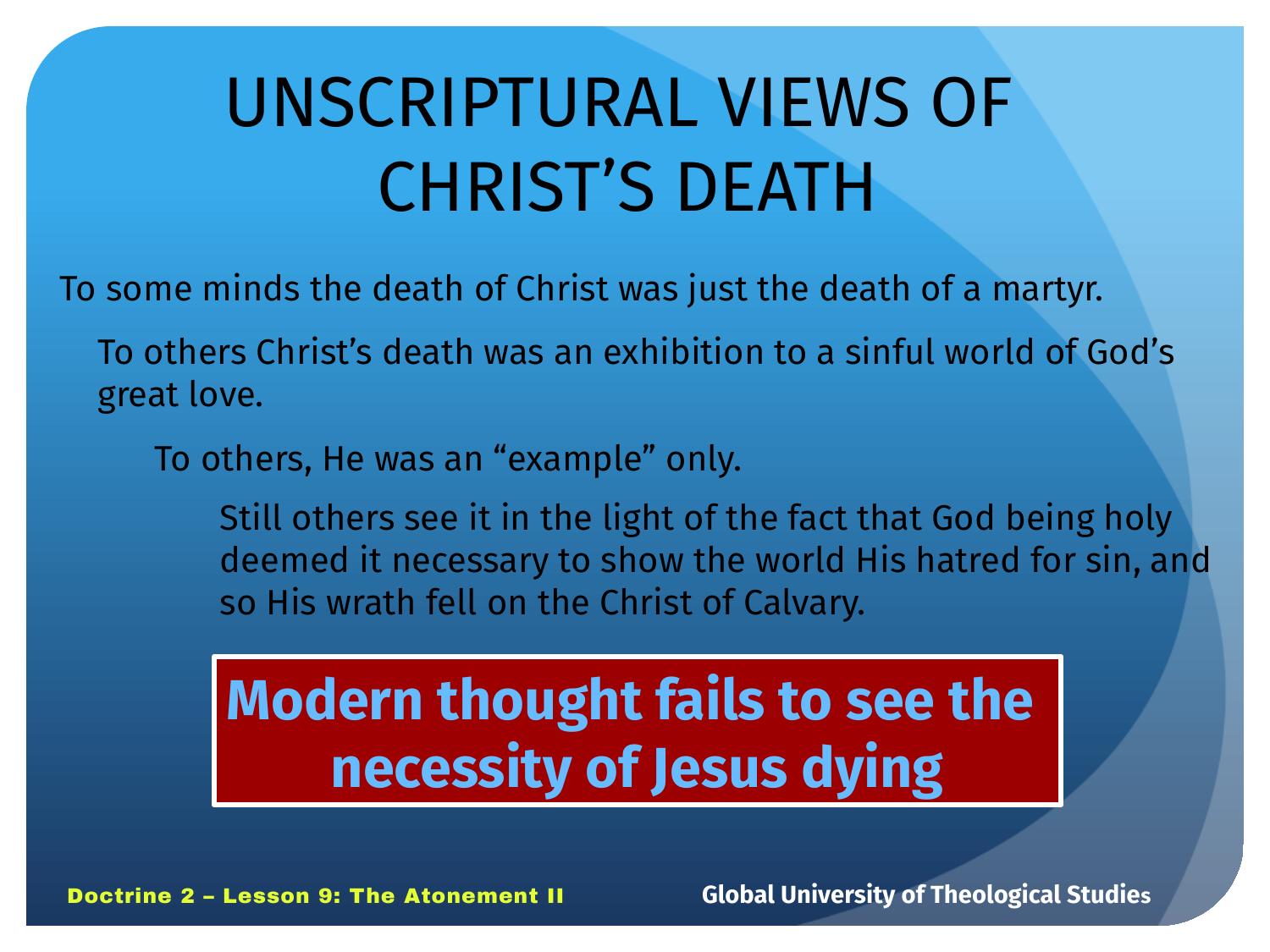

UNSCRIPTURAL VIEWS OF
CHRIST’S DEATH
To some minds the death of Christ was just the death of a martyr.
To others Christ’s death was an exhibition to a sinful world of God’s great love.
To others, He was an “example” only.
Still others see it in the light of the fact that God being holy deemed it necessary to show the world His hatred for sin, and so His wrath fell on the Christ of Calvary.
Modern thought fails to see the
necessity of Jesus dying
Doctrine 2 – Lesson 9: The Atonement II		Global University of Theological Studies